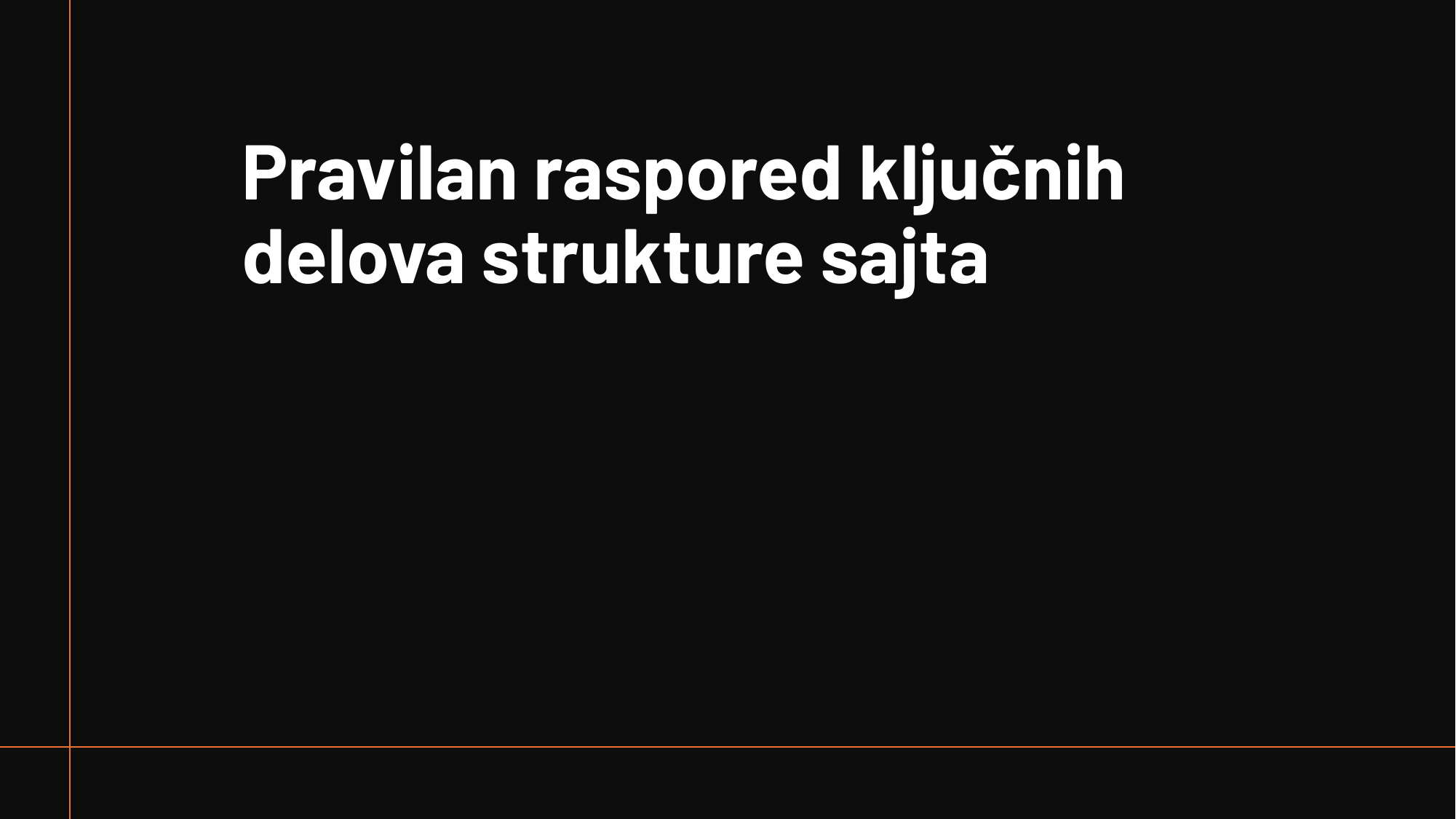

# Pravilan raspored ključnih delova strukture sajta